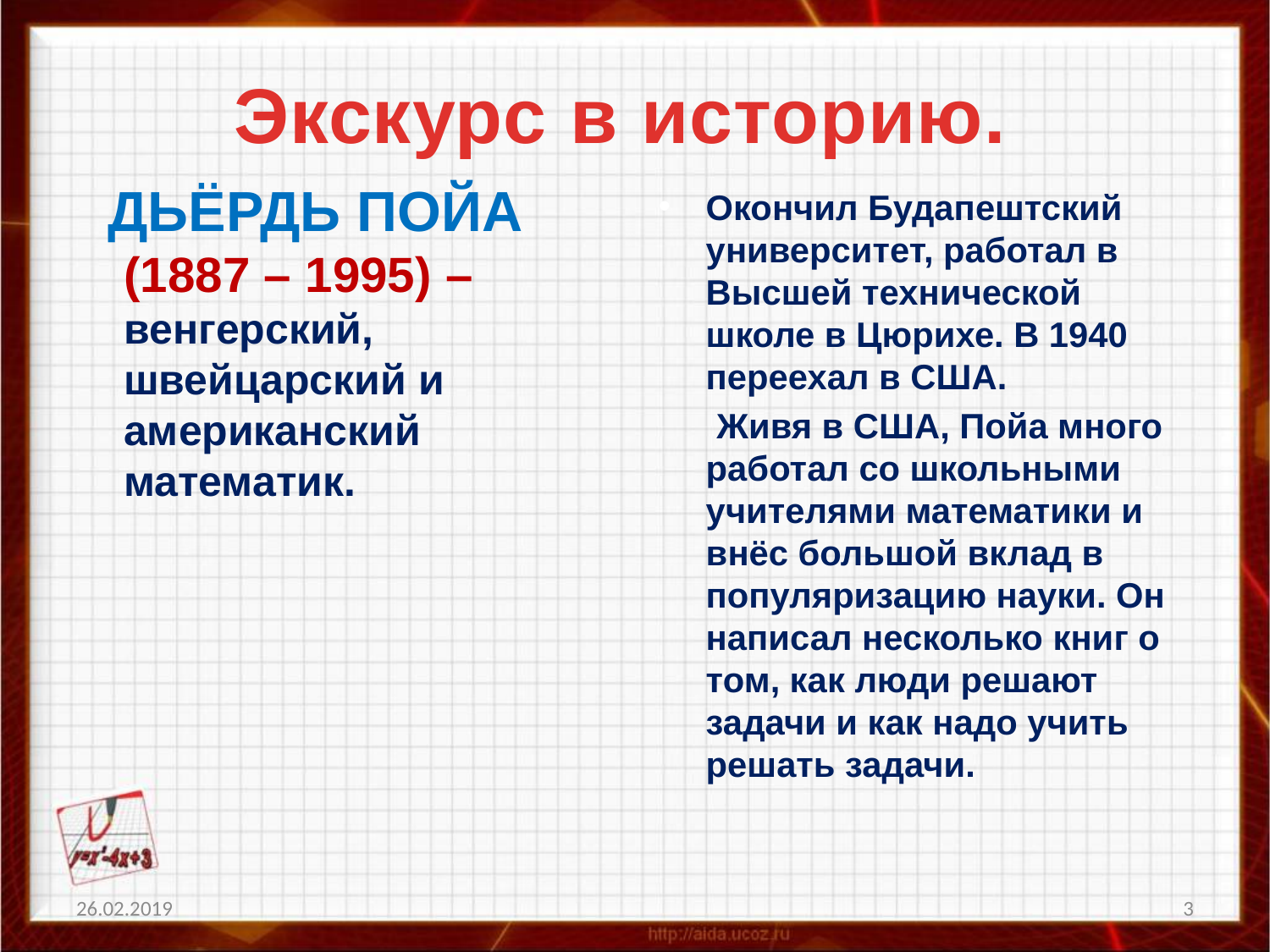

Экскурс в историю.
  ДЬЁРДЬ ПОЙА
(1887 – 1995) –
венгерский, швейцарский и американский математик.

Окончил Будапештский университет, работал в Высшей технической школе в Цюрихе. В 1940 переехал в США.
      Живя в США, Пойа много работал со школьными учителями математики и внёс большой вклад в популяризацию науки. Он написал несколько книг о том, как люди решают задачи и как надо учить решать задачи.

26.02.2019
3